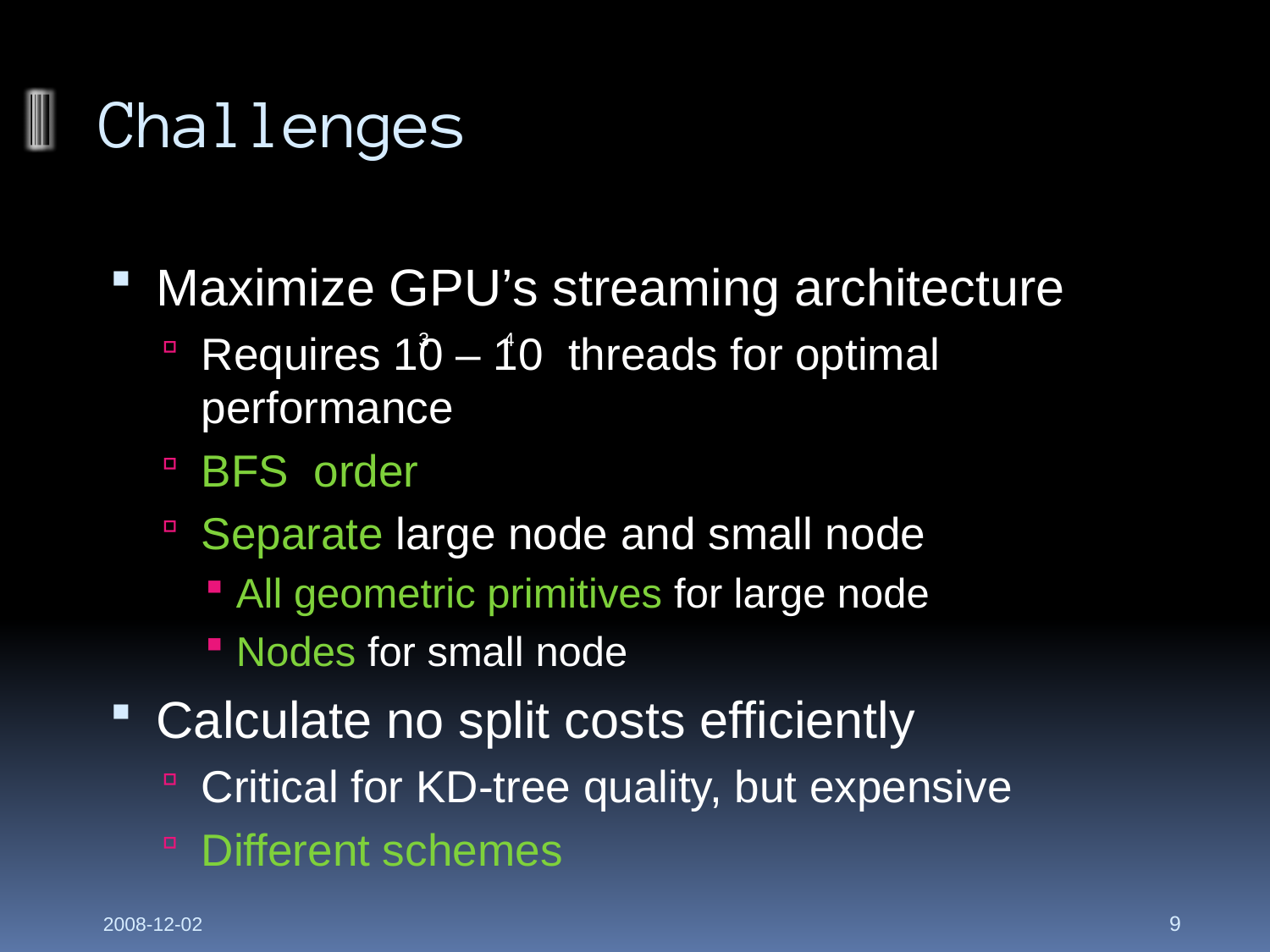

# Challenges
Maximize GPU’s streaming architecture
Requires 10 – 10  threads for optimal performance
BFS  order
Separate large node and small node
All geometric primitives for large node
Nodes for small node
Calculate no split costs efficiently
Critical for KD-tree quality, but expensive
Different schemes

3
4
2008-12-02
9